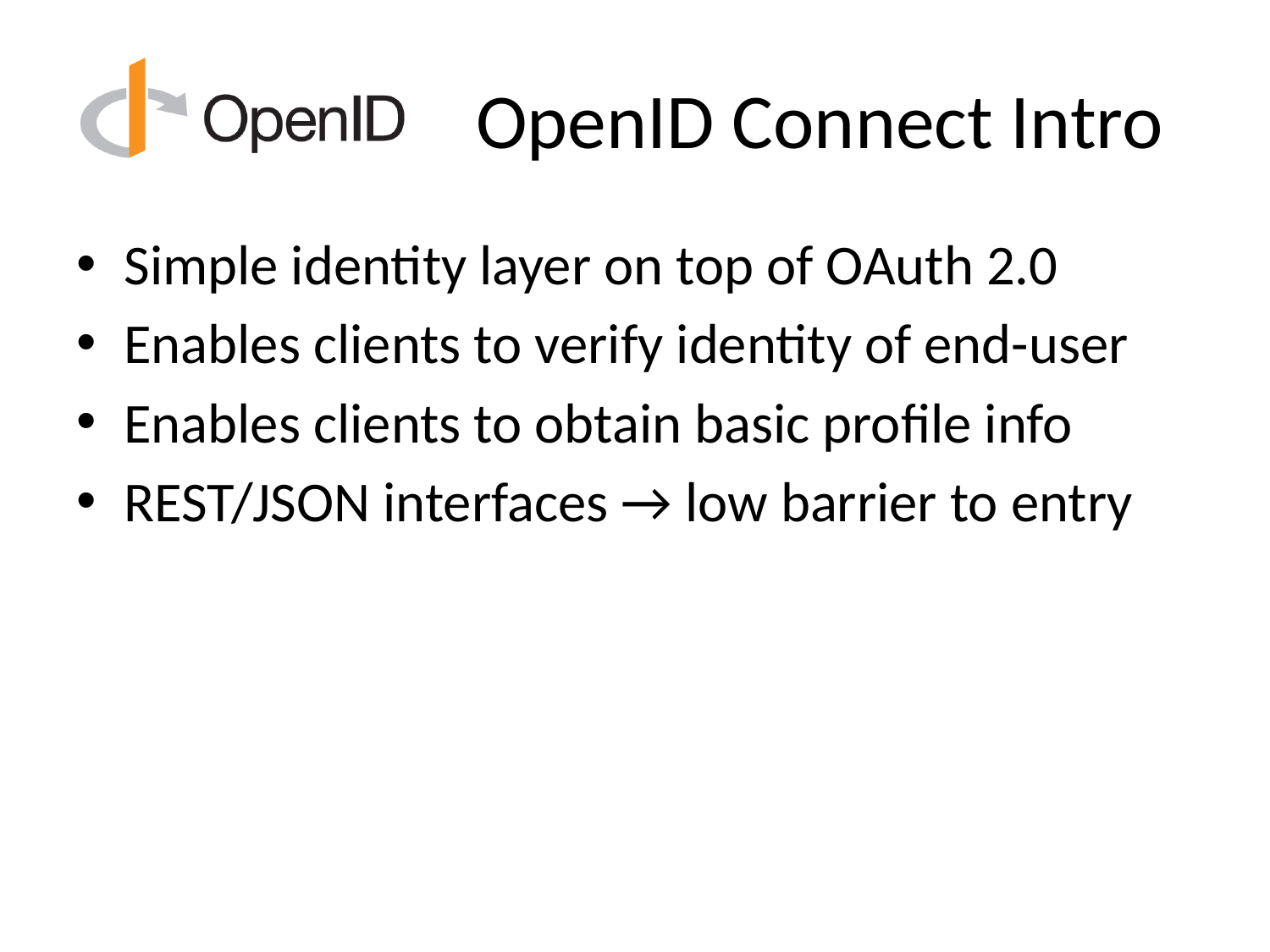

# OpenID Connect Intro
Simple identity layer on top of OAuth 2.0
Enables clients to verify identity of end-user
Enables clients to obtain basic profile info
REST/JSON interfaces → low barrier to entry